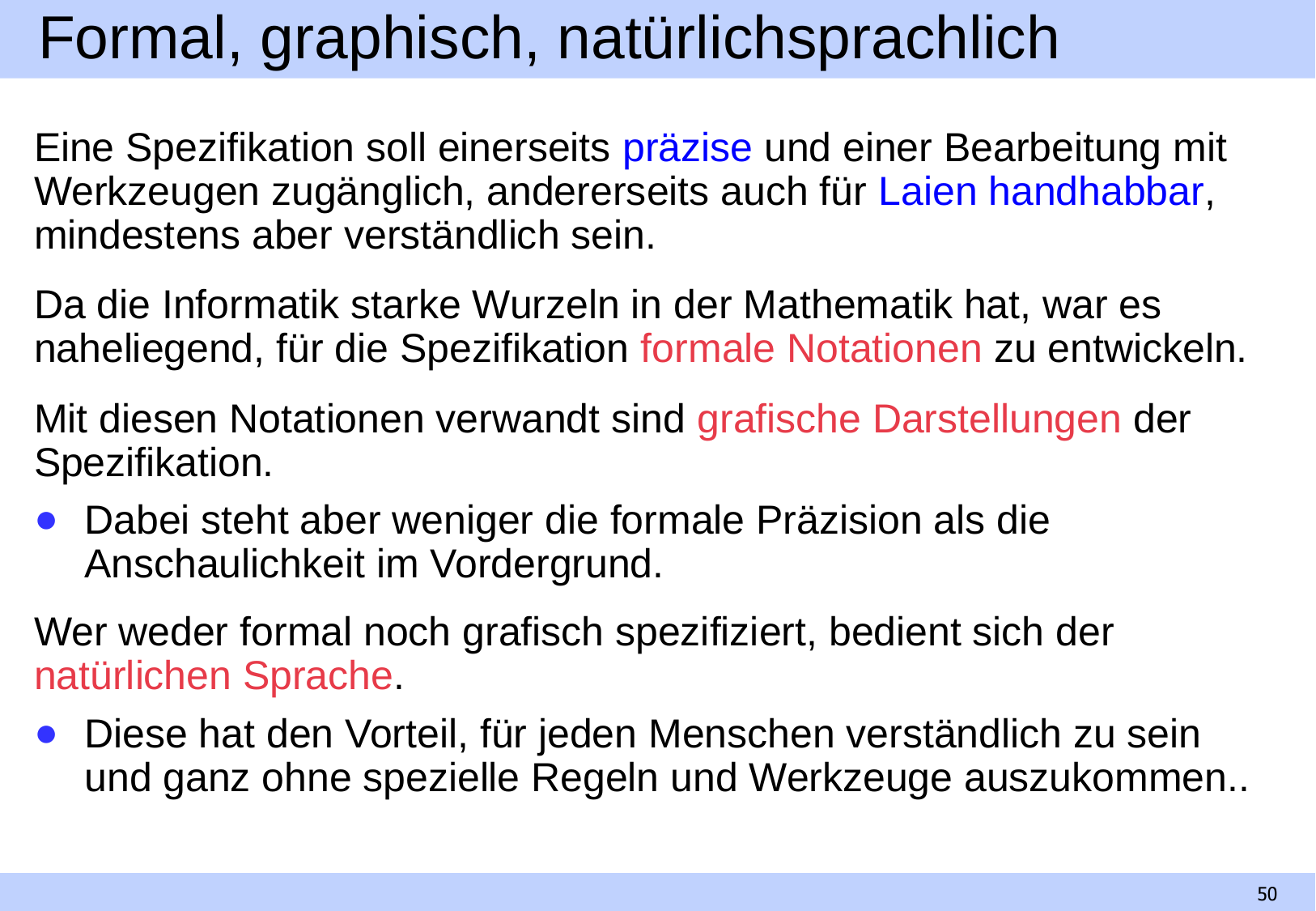

# Formal, graphisch, natürlichsprachlich
Eine Spezifikation soll einerseits präzise und einer Bearbeitung mit Werkzeugen zugänglich, andererseits auch für Laien handhabbar, mindestens aber verständlich sein.
Da die Informatik starke Wurzeln in der Mathematik hat, war es naheliegend, für die Spezifikation formale Notationen zu entwickeln.
Mit diesen Notationen verwandt sind grafische Darstellungen der Spezifikation.
Dabei steht aber weniger die formale Präzision als die Anschaulichkeit im Vordergrund.
Wer weder formal noch grafisch spezifiziert, bedient sich der natürlichen Sprache.
Diese hat den Vorteil, für jeden Menschen verständlich zu sein und ganz ohne spezielle Regeln und Werkzeuge auszukommen..
50